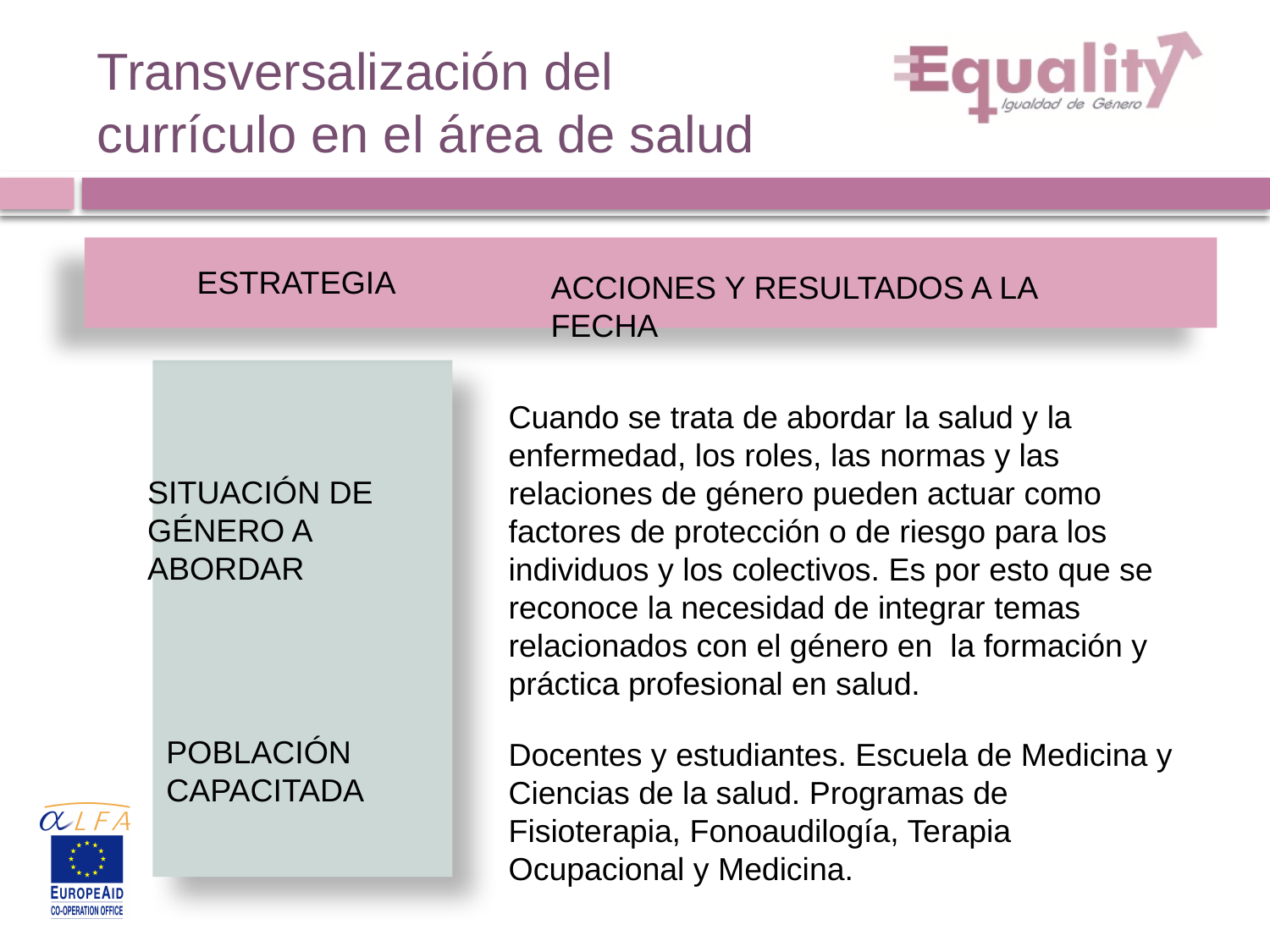

# Transversalización del currículo en el área de salud

ESTRATEGIA
ACCIONES Y RESULTADOS A LA FECHA

Cuando se trata de abordar la salud y la enfermedad, los roles, las normas y las relaciones de género pueden actuar como factores de protección o de riesgo para los individuos y los colectivos. Es por esto que se reconoce la necesidad de integrar temas relacionados con el género en  la formación y práctica profesional en salud.
SITUACIÓN DE
GÉNERO A
ABORDAR
POBLACIÓN
CAPACITADA
Docentes y estudiantes. Escuela de Medicina y Ciencias de la salud. Programas de Fisioterapia, Fonoaudilogía, Terapia Ocupacional y Medicina.